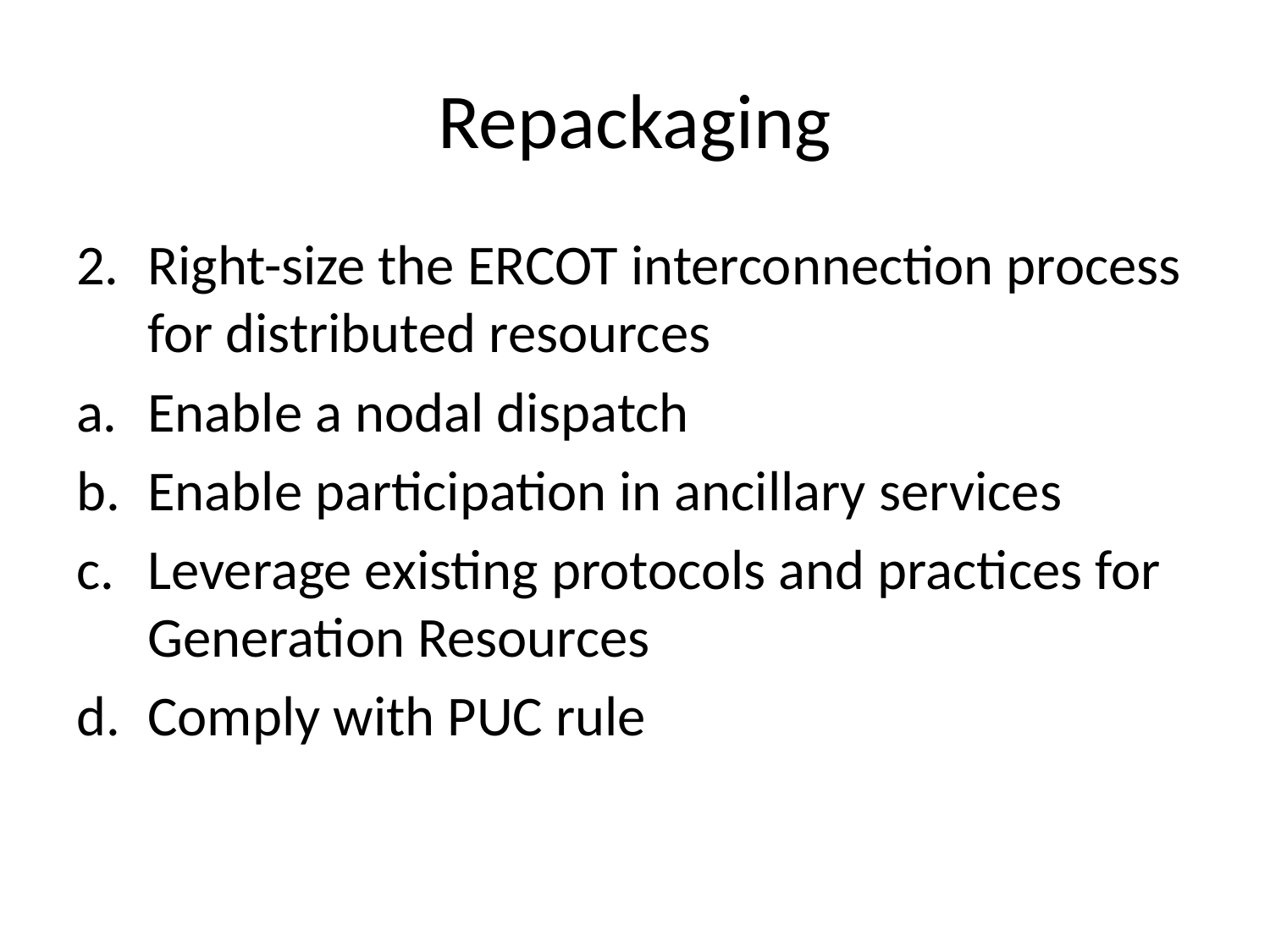

# Repackaging
Right-size the ERCOT interconnection process for distributed resources
Enable a nodal dispatch
Enable participation in ancillary services
Leverage existing protocols and practices for Generation Resources
Comply with PUC rule